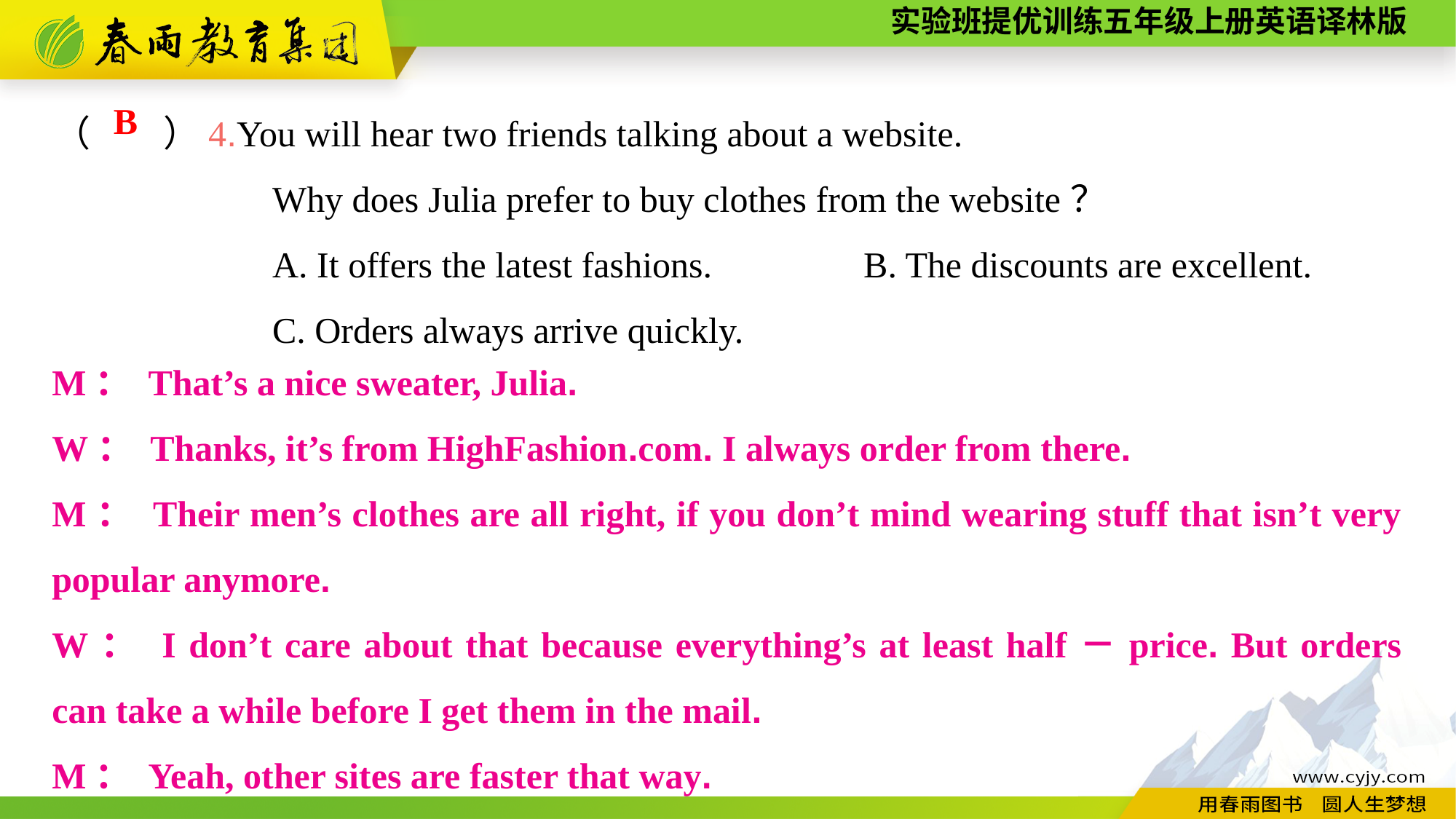

（　　）4.You will hear two friends talking about a website.
		Why does Julia prefer to buy clothes from the website？
		A. It offers the latest fashions.	　B. The discounts are excellent.
		C. Orders always arrive quickly.
B
M： That’s a nice sweater, Julia.
W： Thanks, it’s from HighFashion.com. I always order from there.
M： Their men’s clothes are all right, if you don’t mind wearing stuff that isn’t very popular anymore.
W： I don’t care about that because everything’s at least half－price. But orders can take a while before I get them in the mail.
M： Yeah, other sites are faster that way.